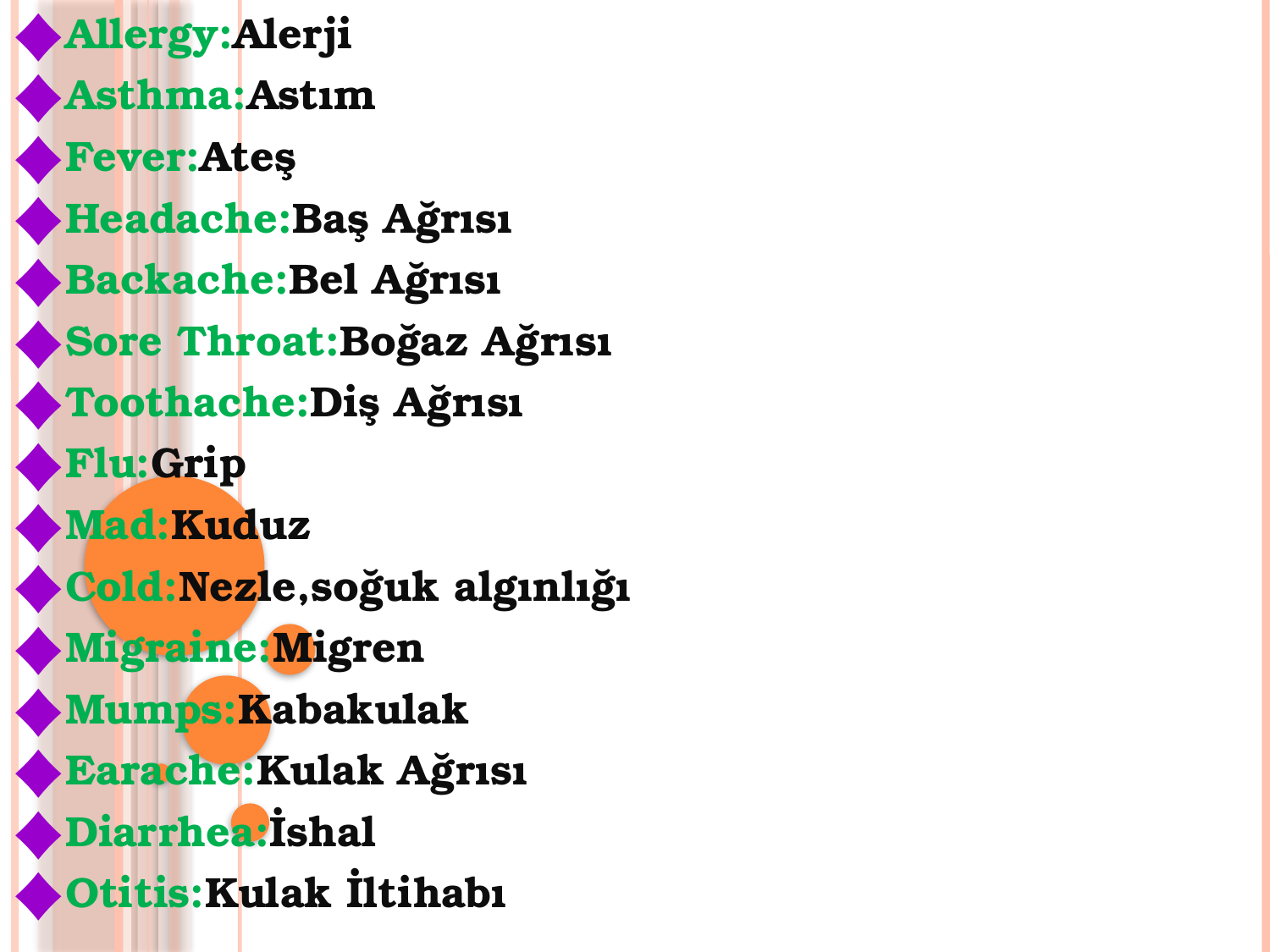

Allergy:Alerji
Asthma:Astım
Fever:Ateş
Headache:Baş Ağrısı
Backache:Bel Ağrısı
Sore Throat:Boğaz Ağrısı
Toothache:Diş Ağrısı
Flu:Grip
Mad:Kuduz
Cold:Nezle,soğuk algınlığı
Migraine:Migren
Mumps:Kabakulak
Earache:Kulak Ağrısı
Diarrhea:İshal
Otitis:Kulak İltihabı